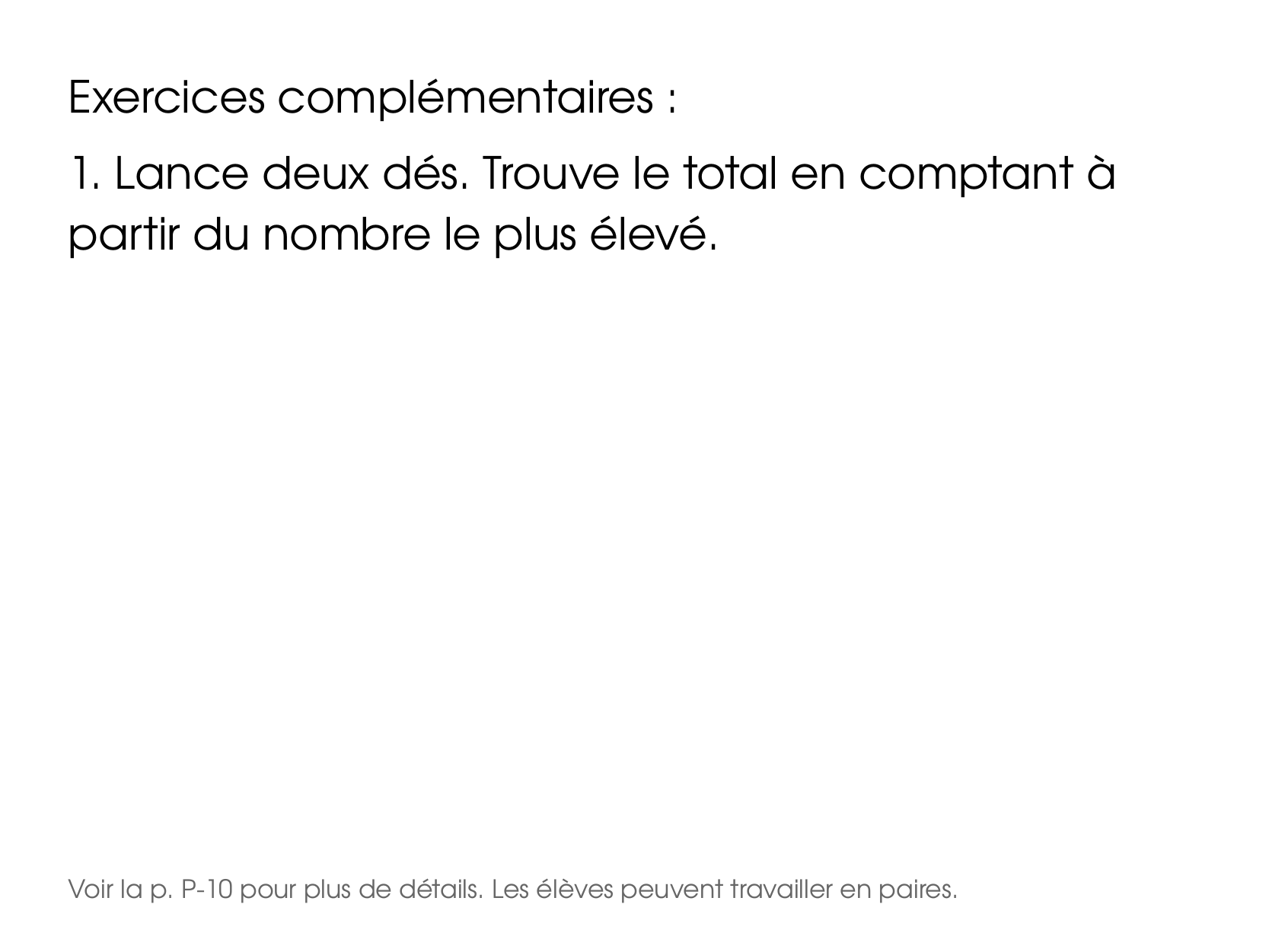

Exercices complémentaires :
1. Lance deux dés. Trouve le total en comptant à partir du nombre le plus élevé.
Voir la p. P-10 pour plus de détails. Les élèves peuvent travailler en paires.